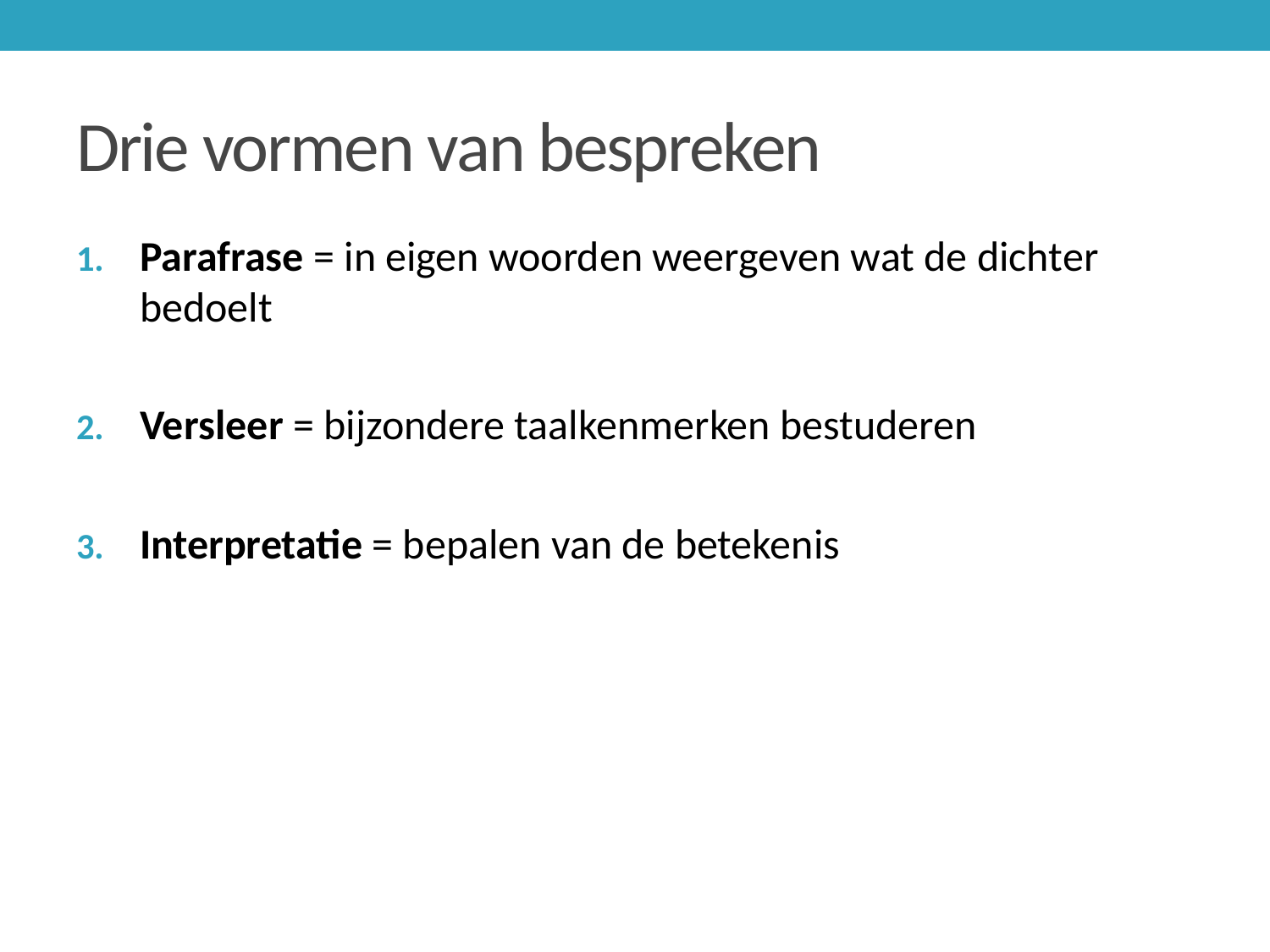

# Drie vormen van bespreken
Parafrase = in eigen woorden weergeven wat de dichter bedoelt

Versleer = bijzondere taalkenmerken bestuderen

Interpretatie = bepalen van de betekenis